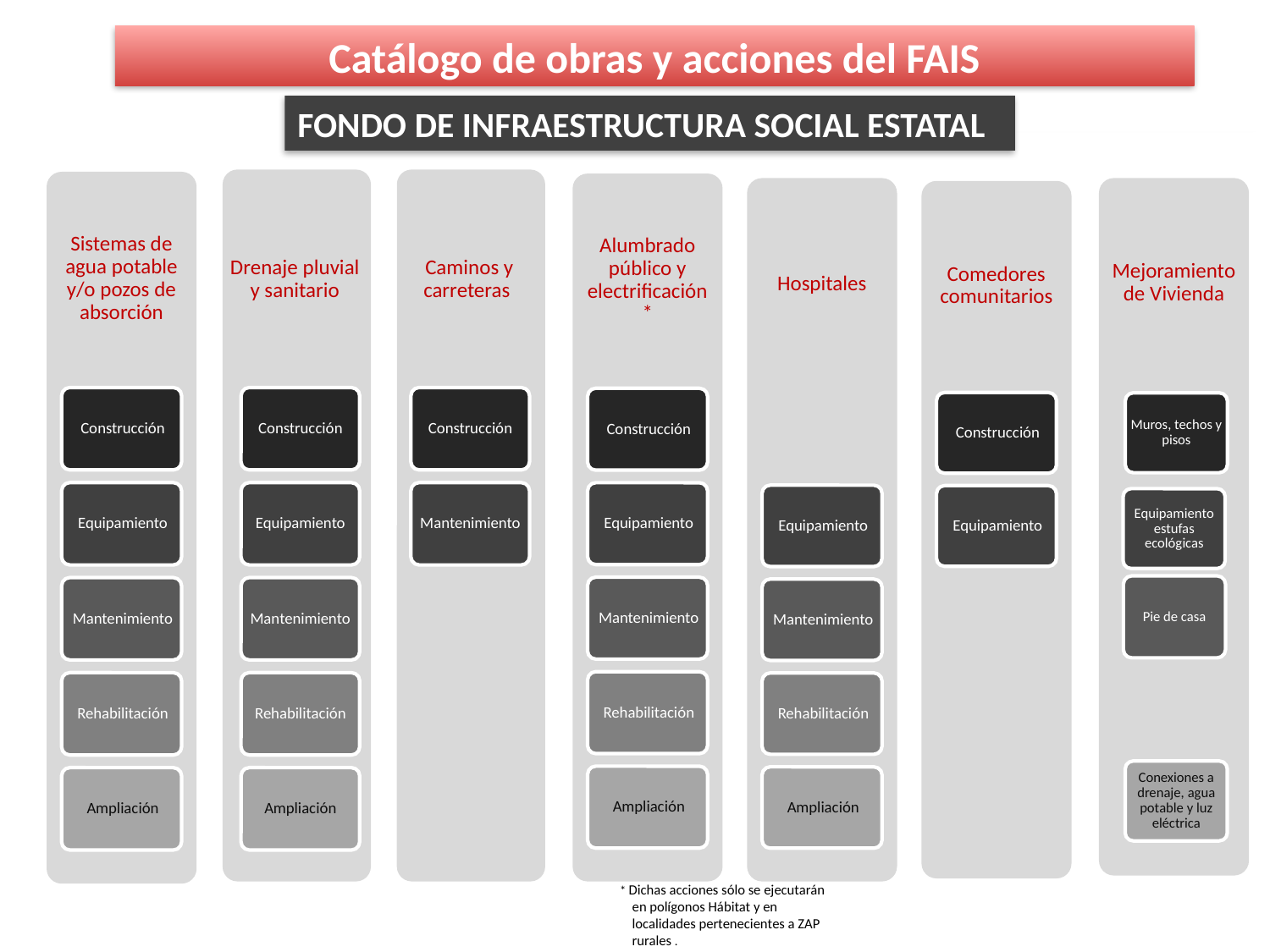

# Catálogo de obras y acciones del FAIS
FONDO DE INFRAESTRUCTURA SOCIAL ESTATAL

Drenaje pluvial y sanitario

Construcción

Equipamiento

Mantenimiento

Rehabilitación

Ampliación

Caminos y carreteras

Construcción

Mantenimiento
Sistemas de agua potable y/o pozos de absorción
Construcción
Equipamiento
Mantenimiento
Rehabilitación
Ampliación
Alumbrado público y electrificación*
Construcción
Equipamiento
Mantenimiento
Rehabilitación
Ampliación
Hospitales

Equipamiento
Mantenimiento
Rehabilitación
Ampliación

Mejoramiento de Vivienda
Comedores comunitarios
Construcción
Equipamiento

Muros, techos y pisos

Equipamiento estufas ecológicas

Pie de casa

Conexiones a drenaje, agua potable y luz eléctrica
* Dichas acciones sólo se ejecutarán en polígonos Hábitat y en localidades pertenecientes a ZAP rurales .